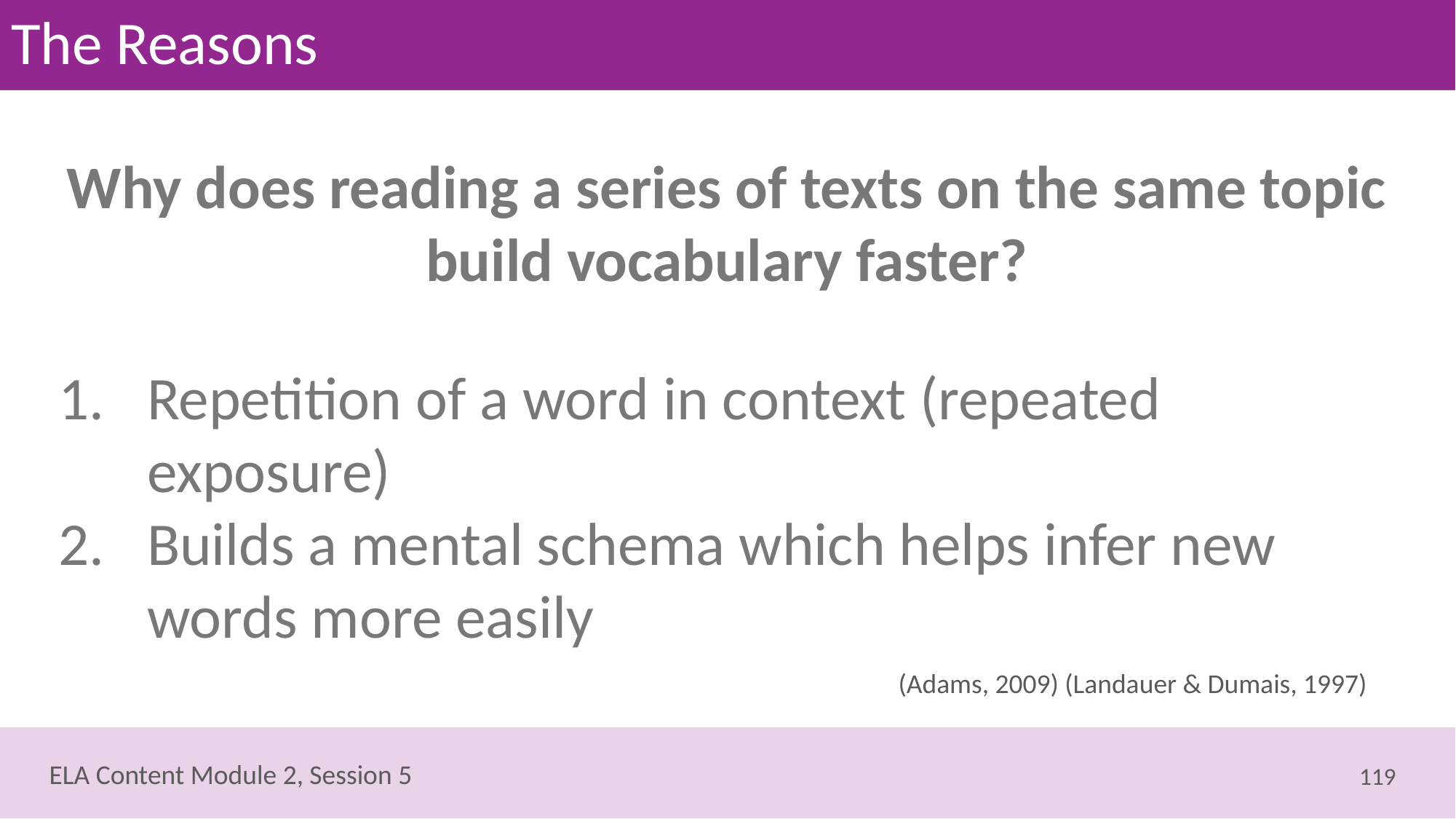

# The Reasons
Why does reading a series of texts on the same topic build vocabulary faster?

Repetition of a word in context (repeated exposure)
Builds a mental schema which helps infer new words more easily
(Adams, 2009) (Landauer & Dumais, 1997)
119